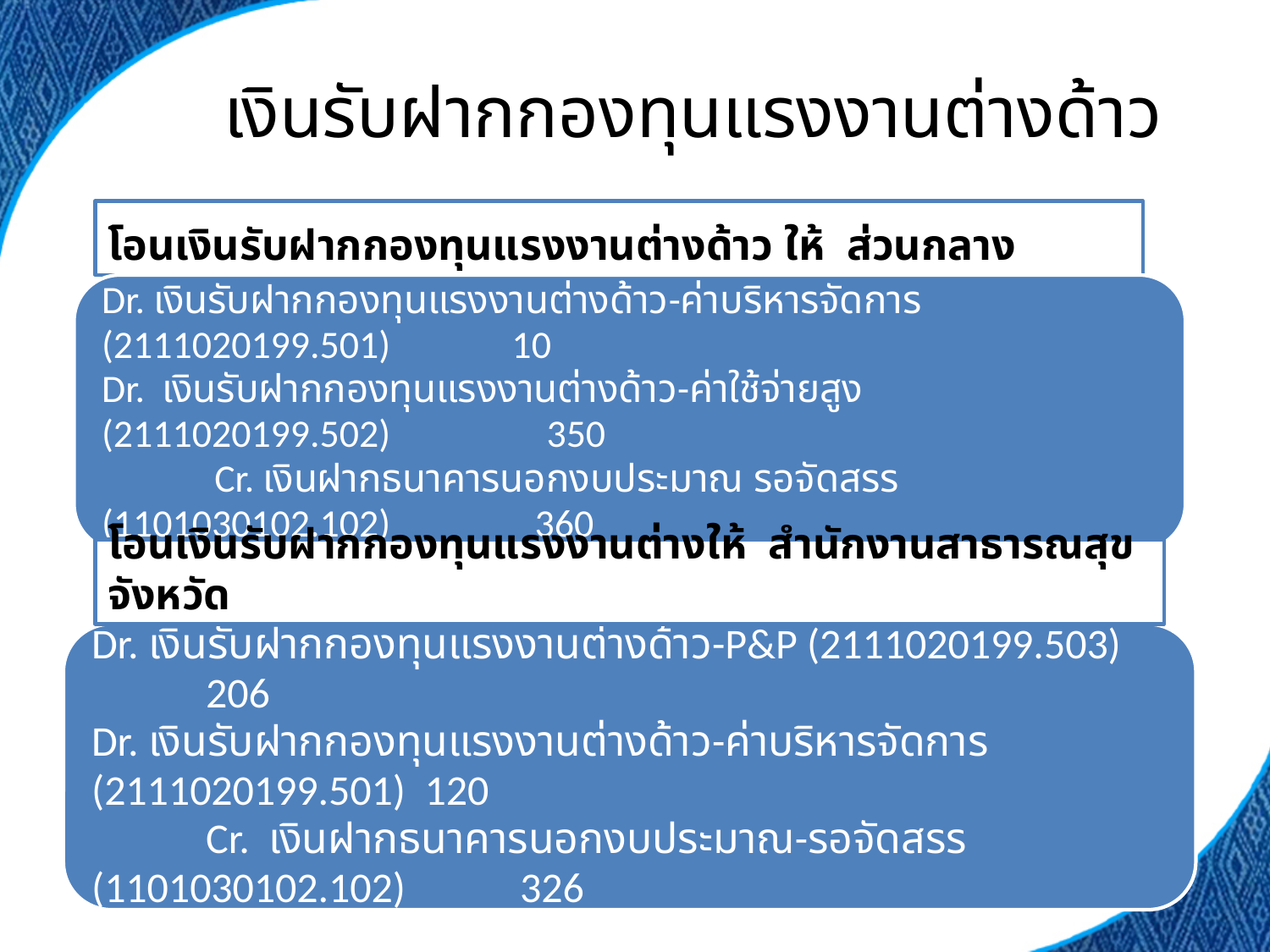

# เงินรับฝากกองทุนแรงงานต่างด้าว
โอนเงินรับฝากกองทุนแรงงานต่างด้าว ให้  ส่วนกลาง
Dr. เงินรับฝากกองทุนแรงงานต่างด้าว-ค่าบริหารจัดการ  (2111020199.501)              10
             Cr. เงินฝากธนาคารนอกงบประมาณ รอจัดสรร  (1101030102.102)	      360
โอนเงินรับฝากกองทุนแรงงานต่างให้  สำนักงานสาธารณสุขจังหวัด
Dr. เงินรับฝากกองทุนแรงงานต่างด้าว-P&P (2111020199.503)                 206
Dr. เงินรับฝากกองทุนแรงงานต่างด้าว-ค่าบริหารจัดการ (2111020199.501)  120
            Cr.  เงินฝากธนาคารนอกงบประมาณ-รอจัดสรร   (1101030102.102)            326